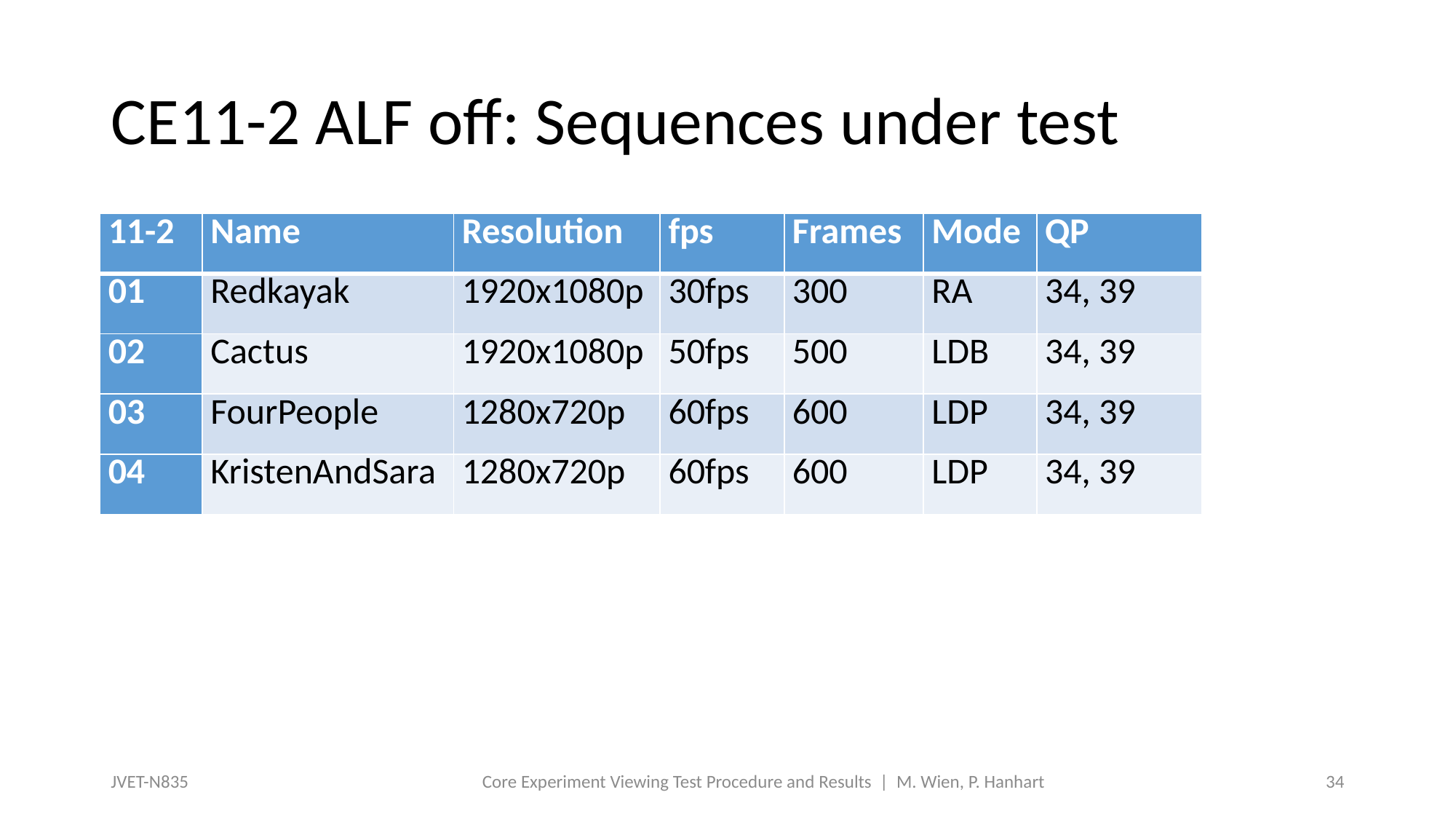

# CE11-2 ALF off: Sequences under test
| 11-2 | Name | Resolution | fps | Frames | Mode | QP |
| --- | --- | --- | --- | --- | --- | --- |
| 01 | Redkayak | 1920x1080p | 30fps | 300 | RA | 34, 39 |
| 02 | Cactus | 1920x1080p | 50fps | 500 | LDB | 34, 39 |
| 03 | FourPeople | 1280x720p | 60fps | 600 | LDP | 34, 39 |
| 04 | KristenAndSara | 1280x720p | 60fps | 600 | LDP | 34, 39 |
JVET-N835
Core Experiment Viewing Test Procedure and Results  |  M. Wien, P. Hanhart
34